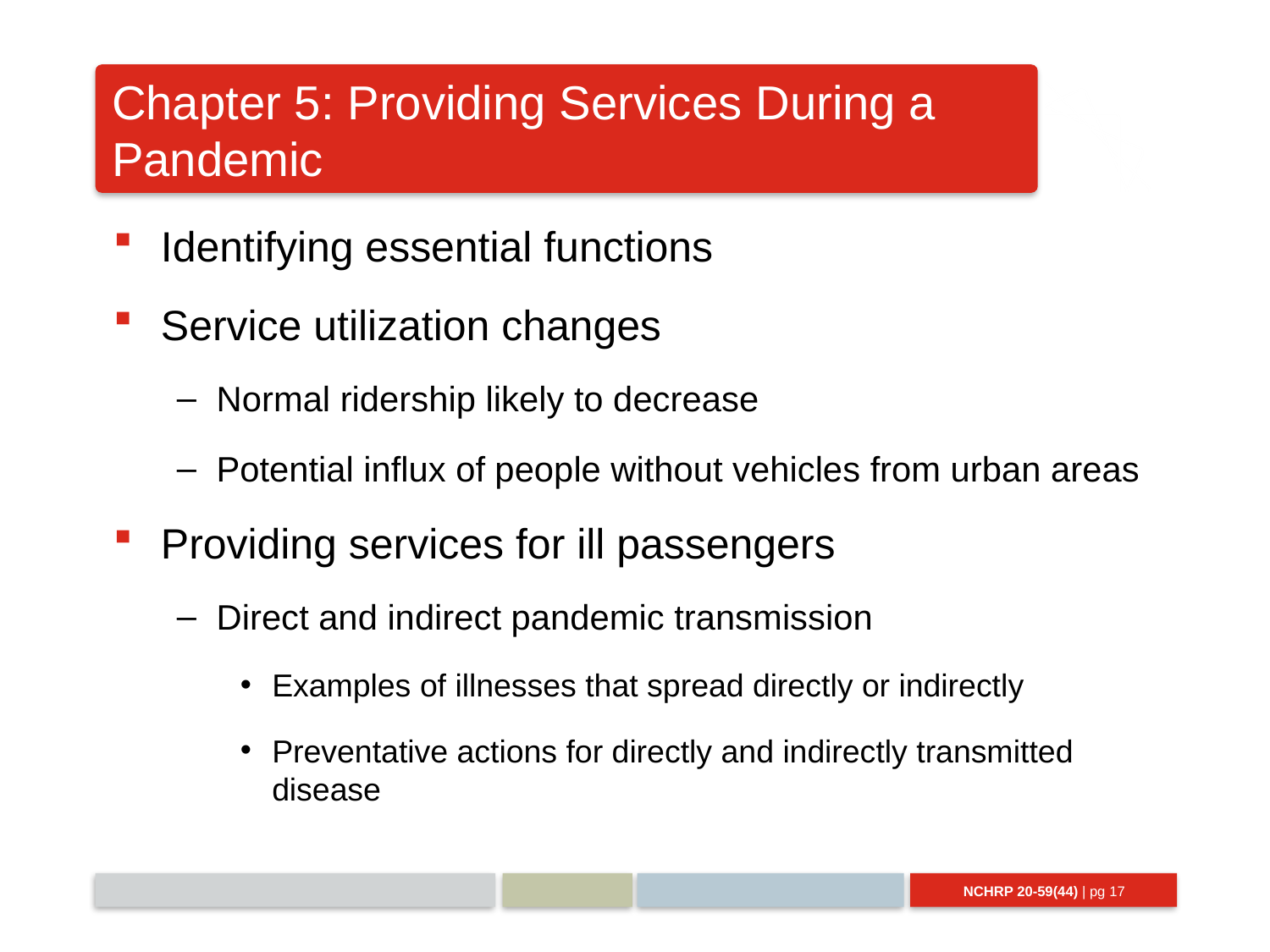

# Chapter 5: Providing Services During a Pandemic
Identifying essential functions
Service utilization changes
Normal ridership likely to decrease
Potential influx of people without vehicles from urban areas
Providing services for ill passengers
Direct and indirect pandemic transmission
Examples of illnesses that spread directly or indirectly
Preventative actions for directly and indirectly transmitted disease